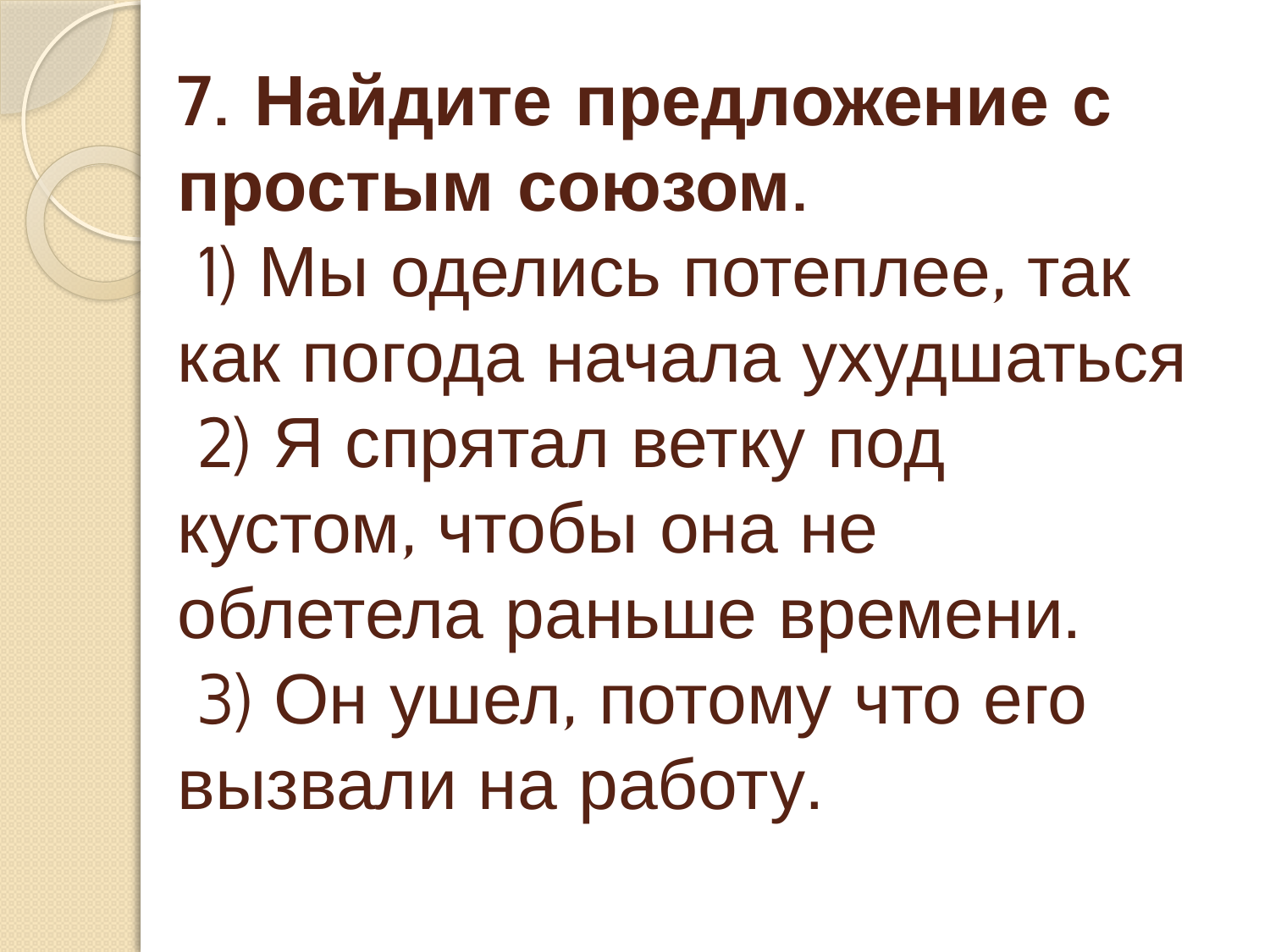

# 7. Найдите предложение с простым союзом. ⁮ 1) Мы оделись потеплее, так как погода начала ухудшаться ⁮ 2) Я спрятал ветку под кустом, чтобы она не облетела раньше времени. ⁮ 3) Он ушел, потому что его вызвали на работу.